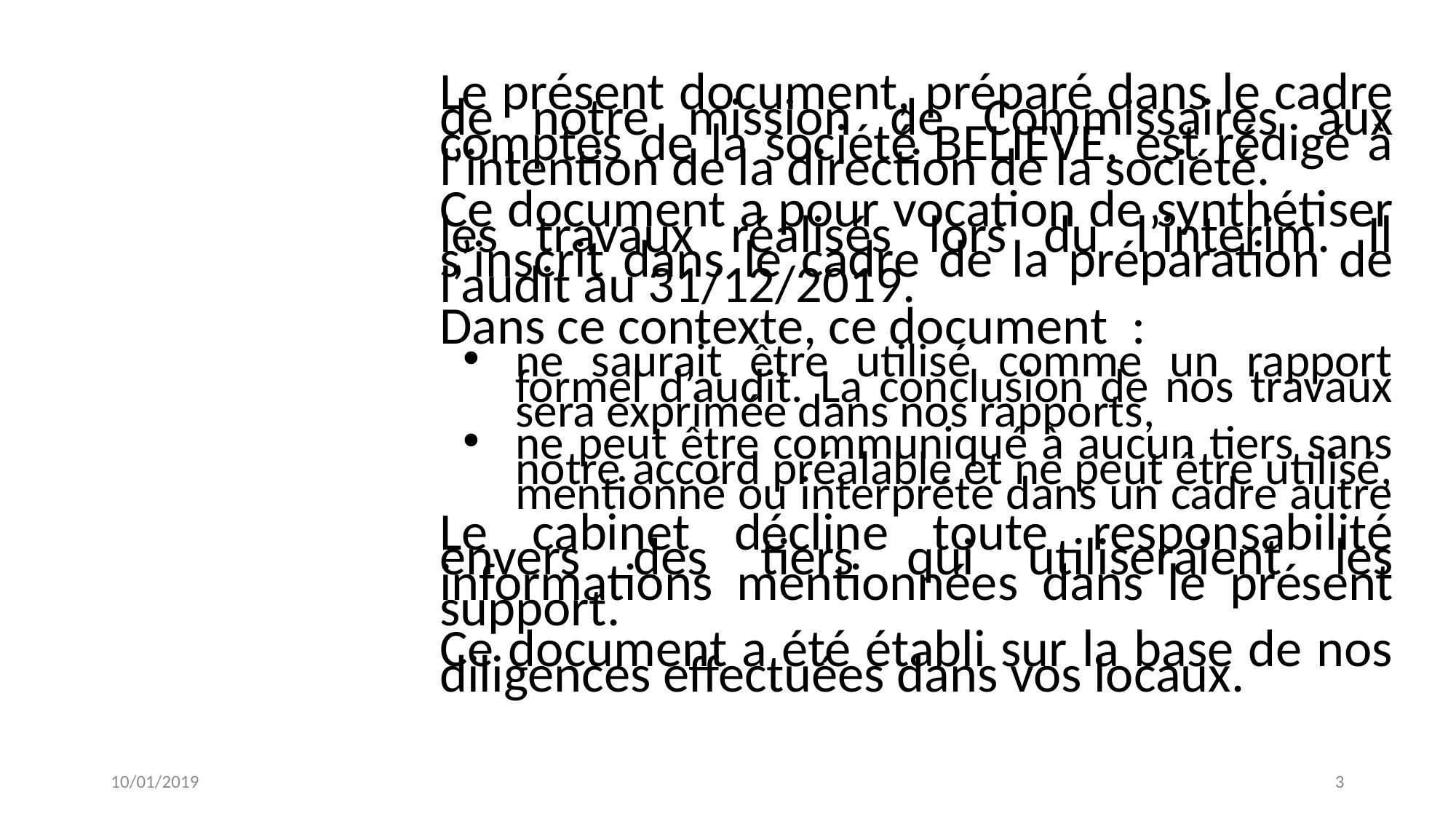

Le présent document, préparé dans le cadre de notre mission de Commissaires aux comptes de la société BELIEVE, est rédigé à l’intention de la direction de la société.
	Ce document a pour vocation de synthétiser les travaux réalisés lors du l’interim. Il s’inscrit dans le cadre de la préparation de l’audit au 31/12/2019.
	Dans ce contexte, ce document  :
ne saurait être utilisé comme un rapport formel d’audit. La conclusion de nos travaux sera exprimée dans nos rapports,
ne peut être communiqué à aucun tiers sans notre accord préalable et ne peut être utilisé, mentionné ou interprété dans un cadre autre
Le cabinet décline toute responsabilité envers des tiers qui utiliseraient les informations mentionnées dans le présent support.
	Ce document a été établi sur la base de nos diligences effectuées dans vos locaux.
10/01/2019

3